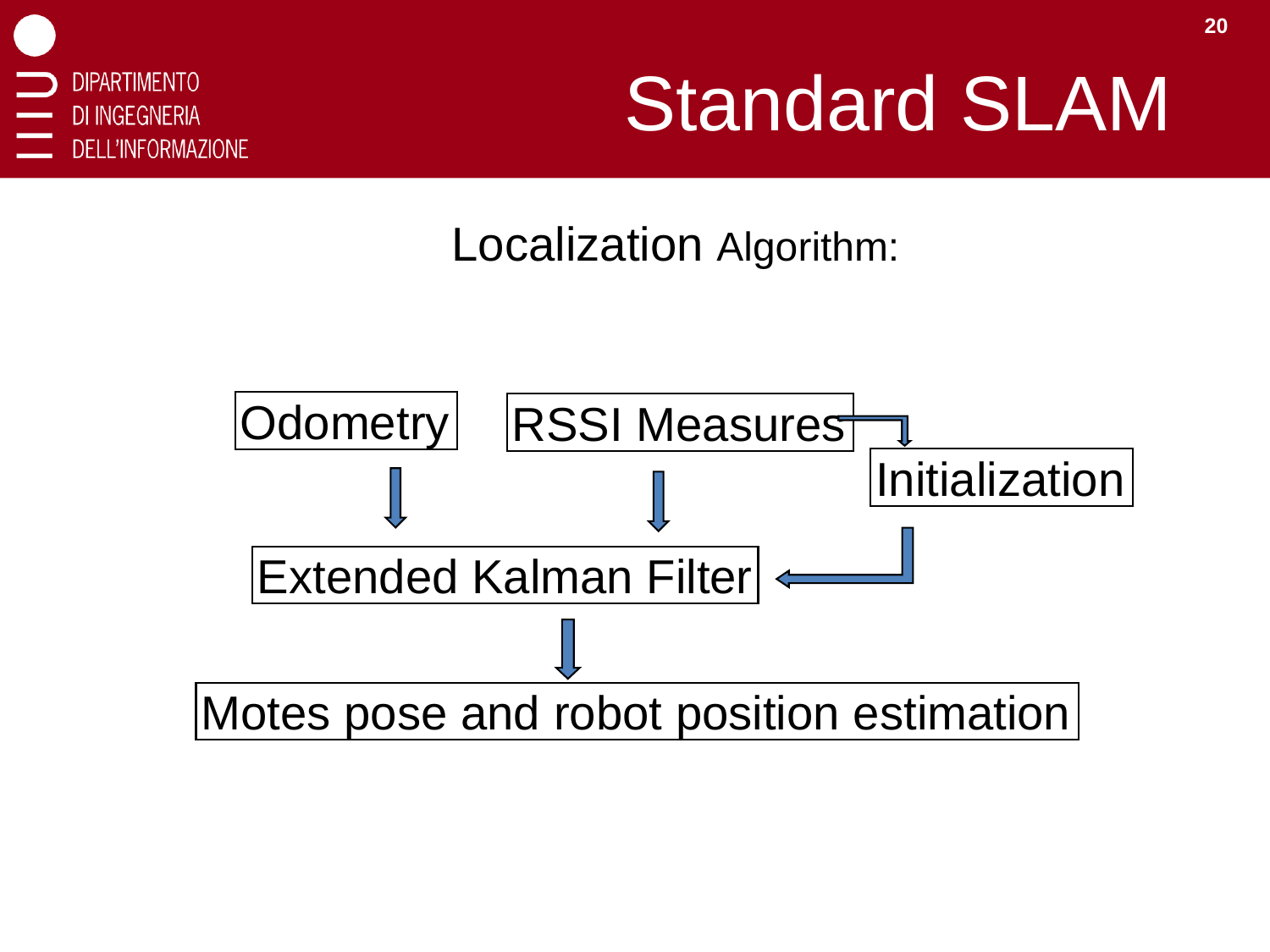

20
# Standard SLAM

Localization Algorithm:

Odometry

RSSI Measures

Initialization

Extended Kalman Filter

Motes pose and robot position estimation